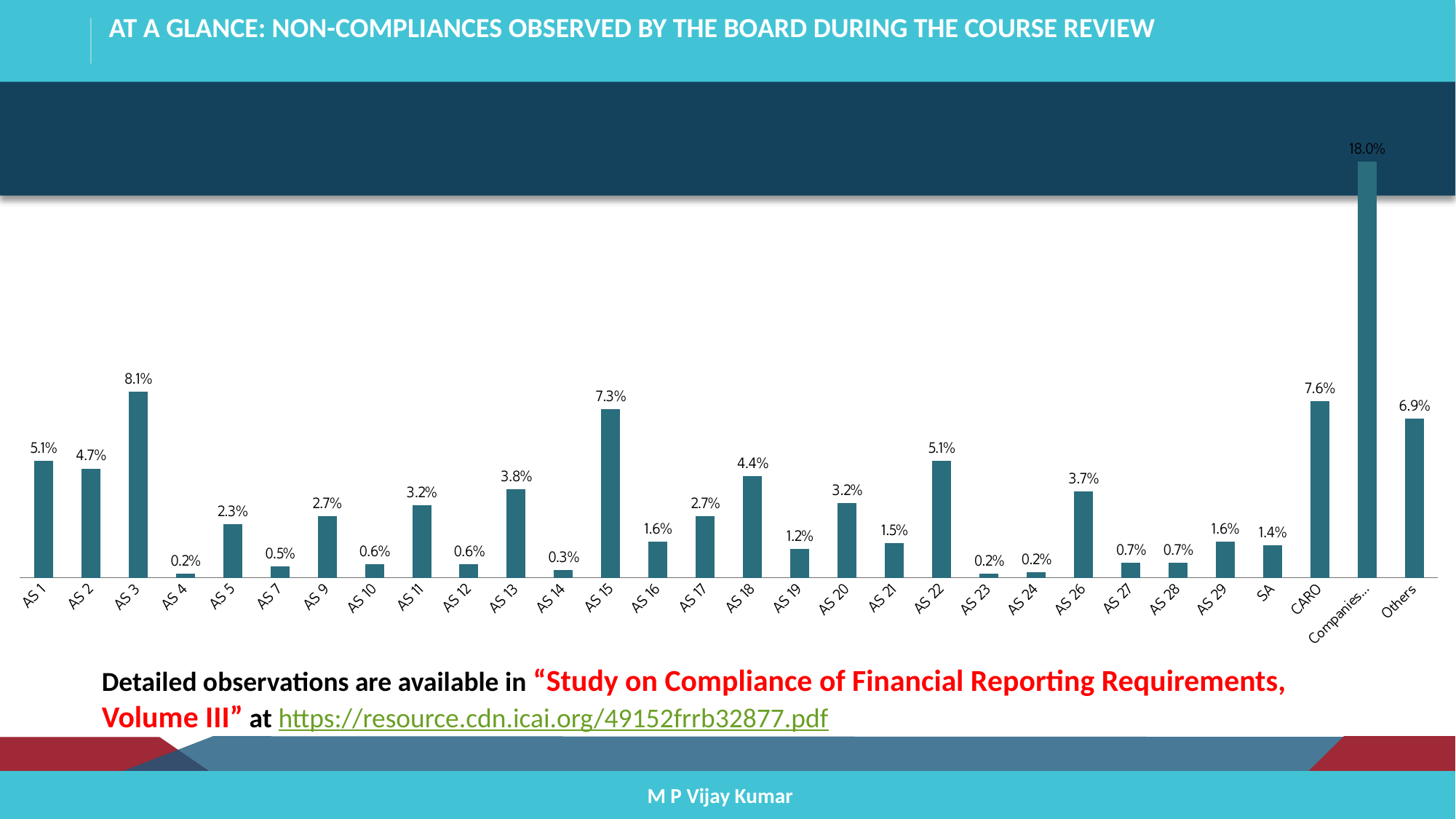

# At a Glance: Non-compliances Observed by the Board During the Course Review

[unsupported chart]

Detailed observations are available in “Study on Compliance of Financial Reporting Requirements, Volume III” at https://resource.cdn.icai.org/49152frrb32877.pdf